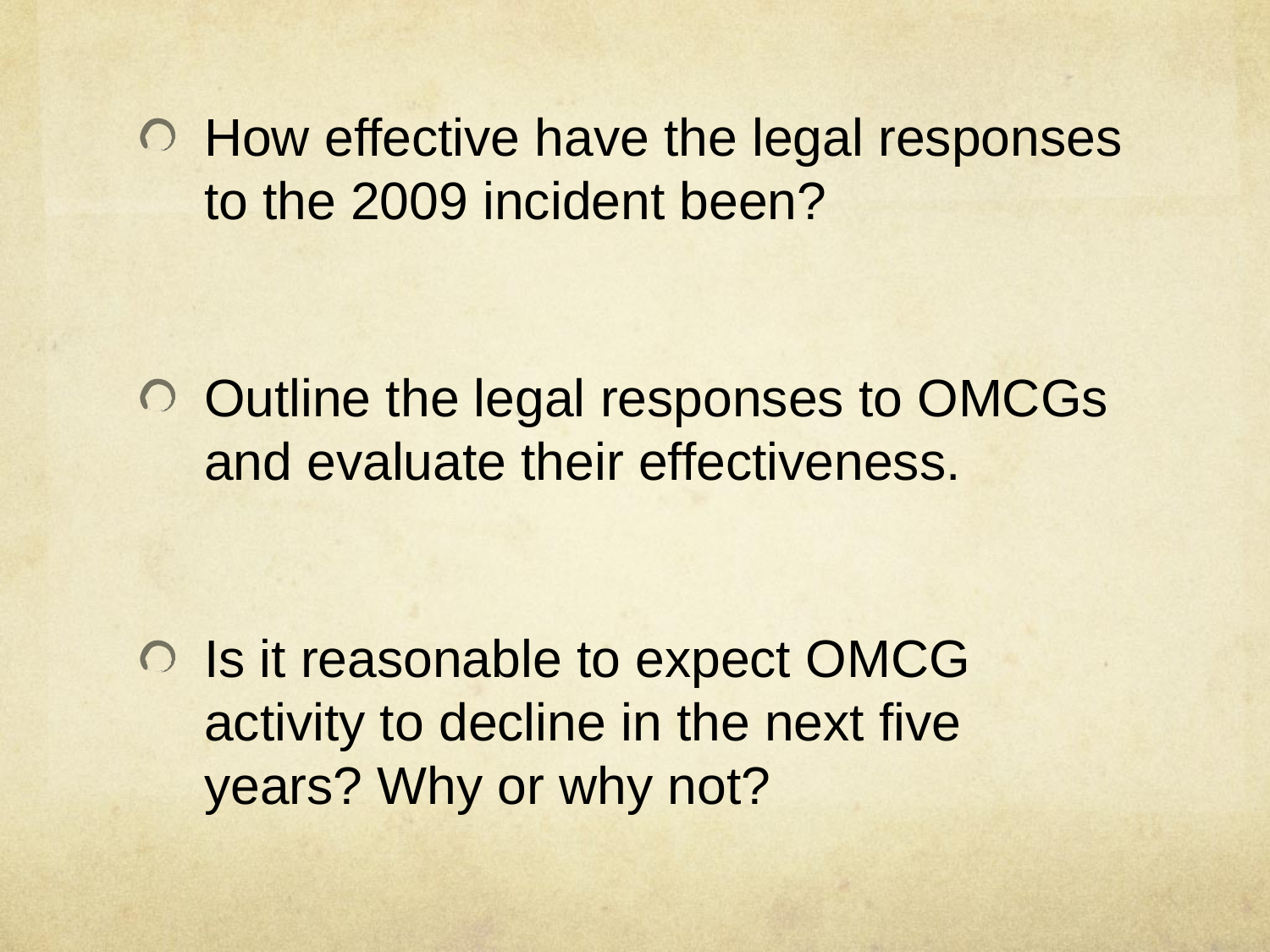

How effective have the legal responses to the 2009 incident been?

Outline the legal responses to OMCGs and evaluate their effectiveness.

Is it reasonable to expect OMCG activity to decline in the next five years? Why or why not?